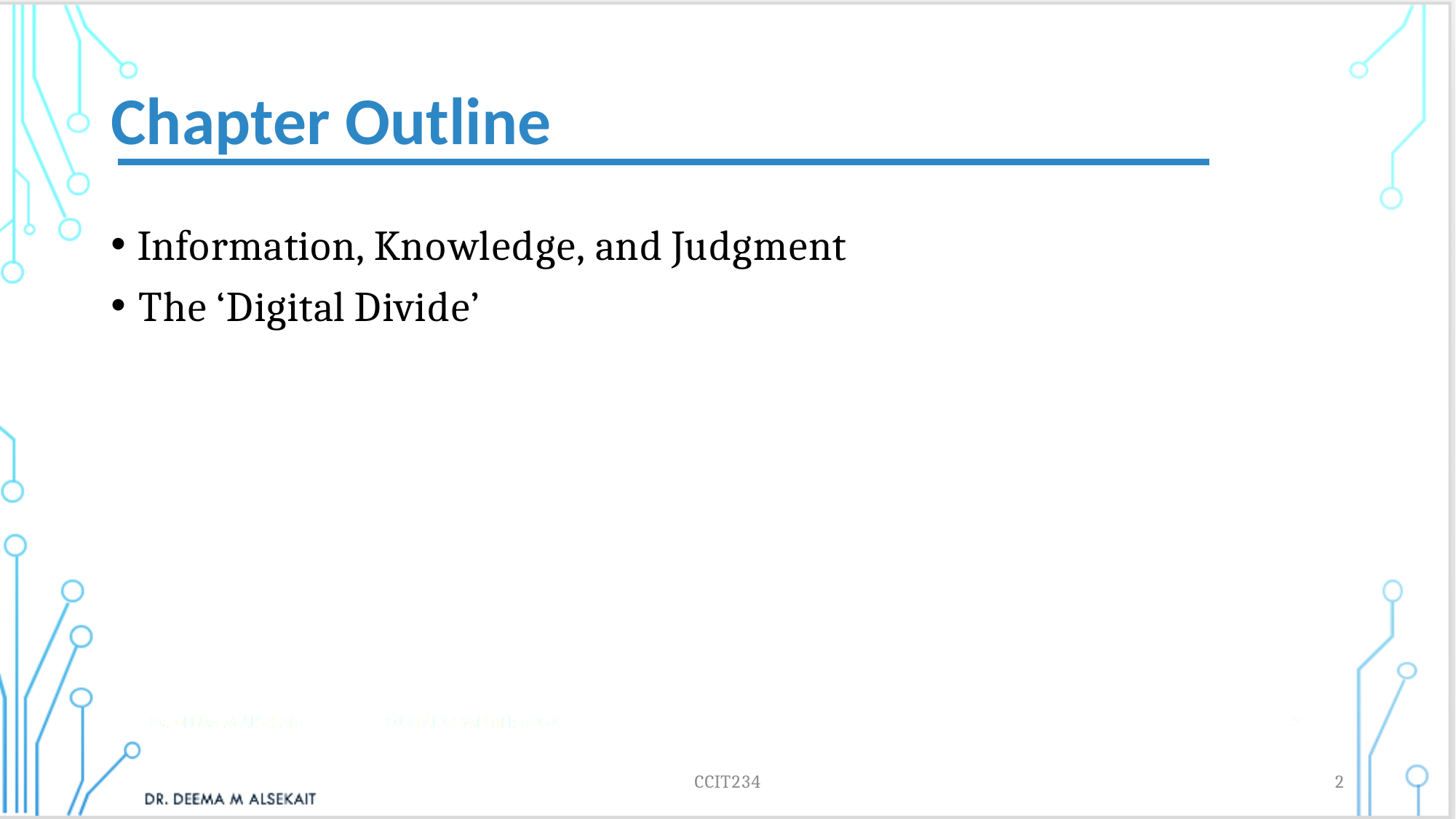

# Chapter Outline
Information, Knowledge, and Judgment
The ‘Digital Divide’
CCIT234
2